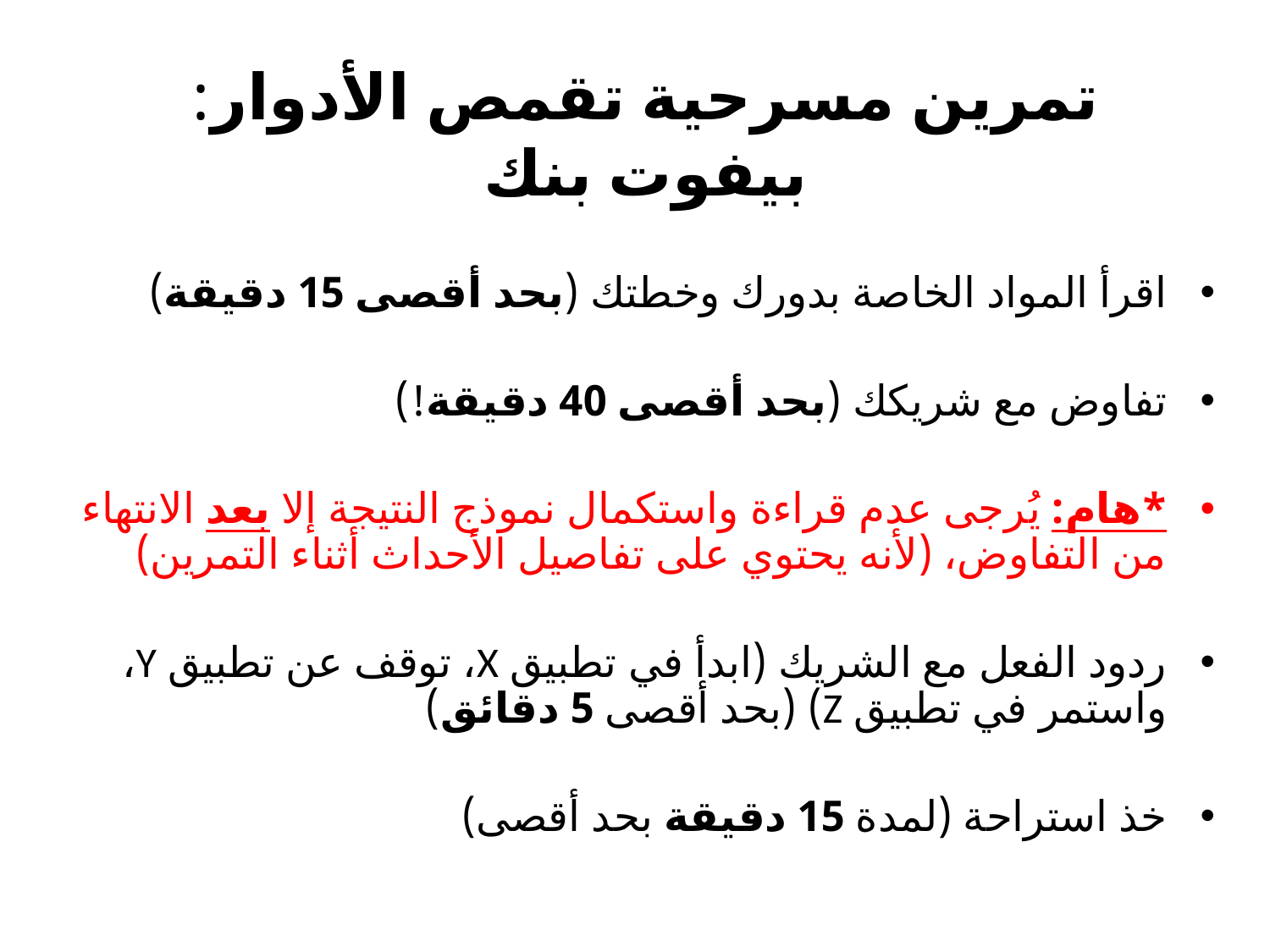

تمرين مسرحية تقمص الأدوار:
بيفوت بنك
اقرأ المواد الخاصة بدورك وخطتك (بحد أقصى 15 دقيقة)

تفاوض مع شريكك (بحد أقصى 40 دقيقة!)

*هام: يُرجى عدم قراءة واستكمال نموذج النتيجة إلا بعد الانتهاء من التفاوض، (لأنه يحتوي على تفاصيل الأحداث أثناء التمرين)

ردود الفعل مع الشريك (ابدأ في تطبيق X، توقف عن تطبيق Y، واستمر في تطبيق Z) (بحد أقصى 5 دقائق)

خذ استراحة (لمدة 15 دقيقة بحد أقصى)